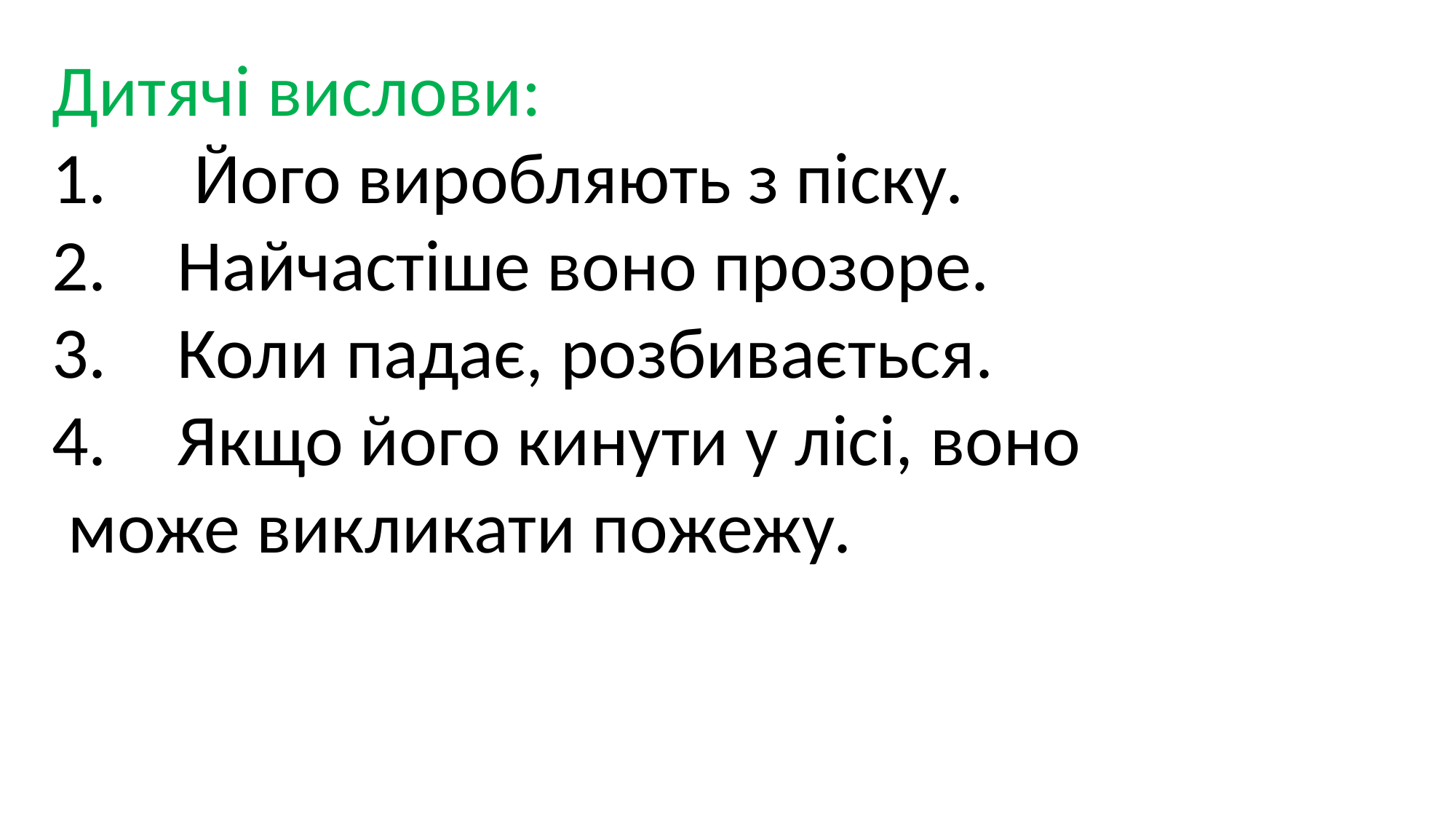

Дитячі вислови:
  Його виробляють з піску.
 Найчастіше воно прозоре.
 Коли падає, розбивається.
 Якщо його кинути у лісі, воно
 може викликати пожежу.